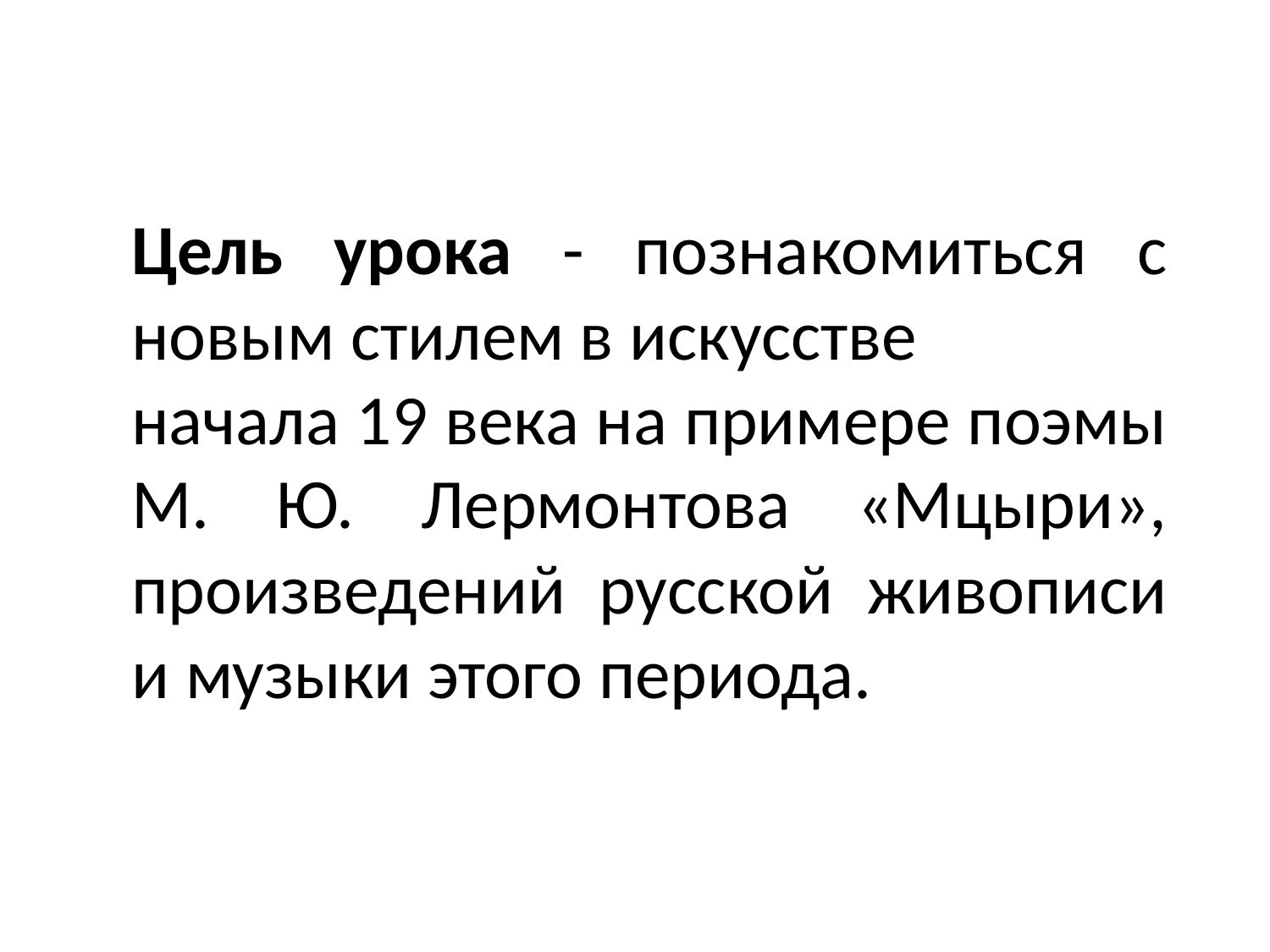

Цель урока - познакомиться с новым стилем в искусстве
начала 19 века на примере поэмы М. Ю. Лермонтова «Мцыри», произведений русской живописи и музыки этого периода.